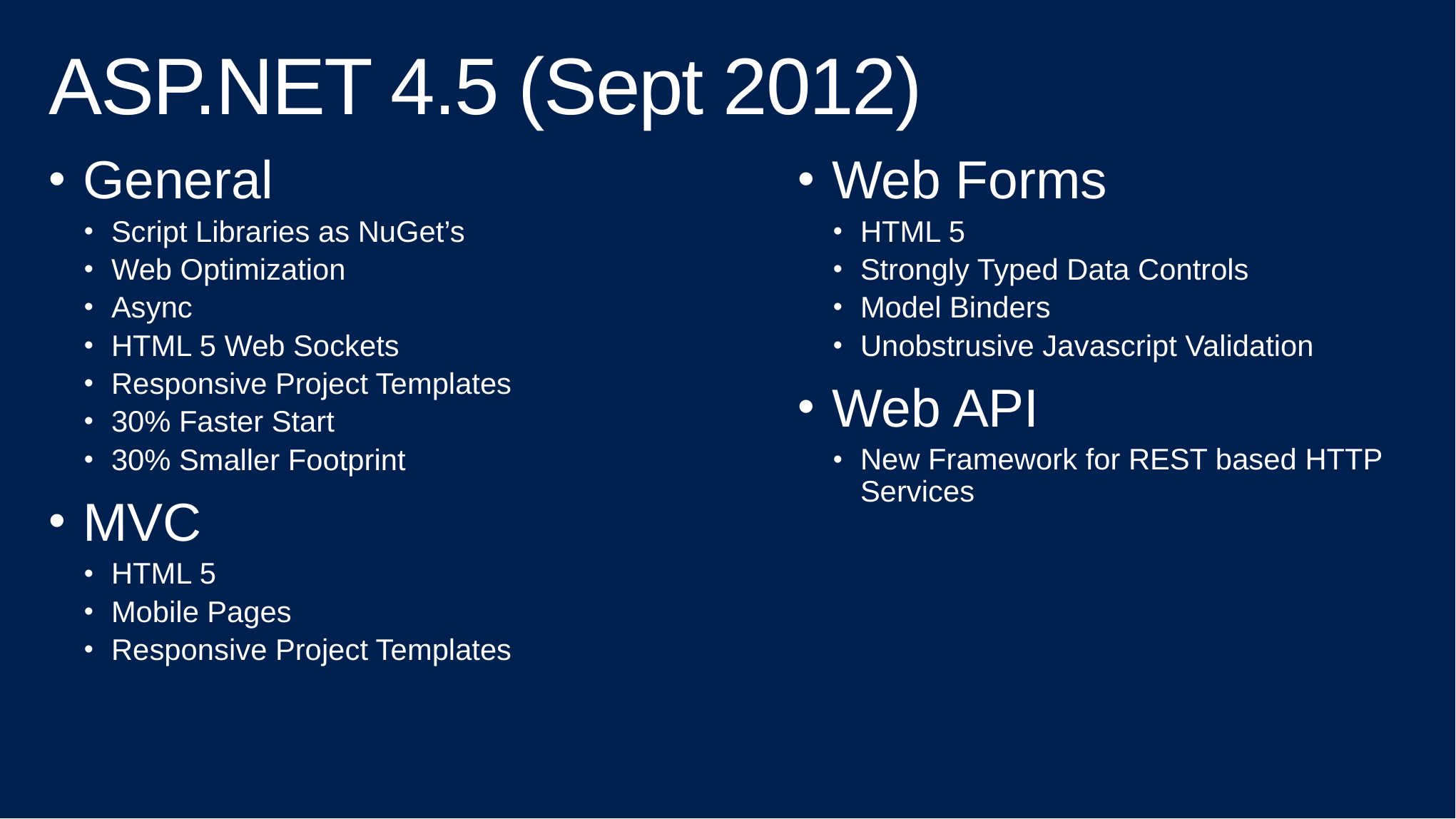

# ASP.NET 4.5 (Sept 2012)
General
Script Libraries as NuGet’s
Web Optimization
Async
HTML 5 Web Sockets
Responsive Project Templates
30% Faster Start
30% Smaller Footprint
MVC
HTML 5
Mobile Pages
Responsive Project Templates

Web Forms
HTML 5
Strongly Typed Data Controls
Model Binders
Unobstrusive Javascript Validation
Web API
New Framework for REST based HTTP Services